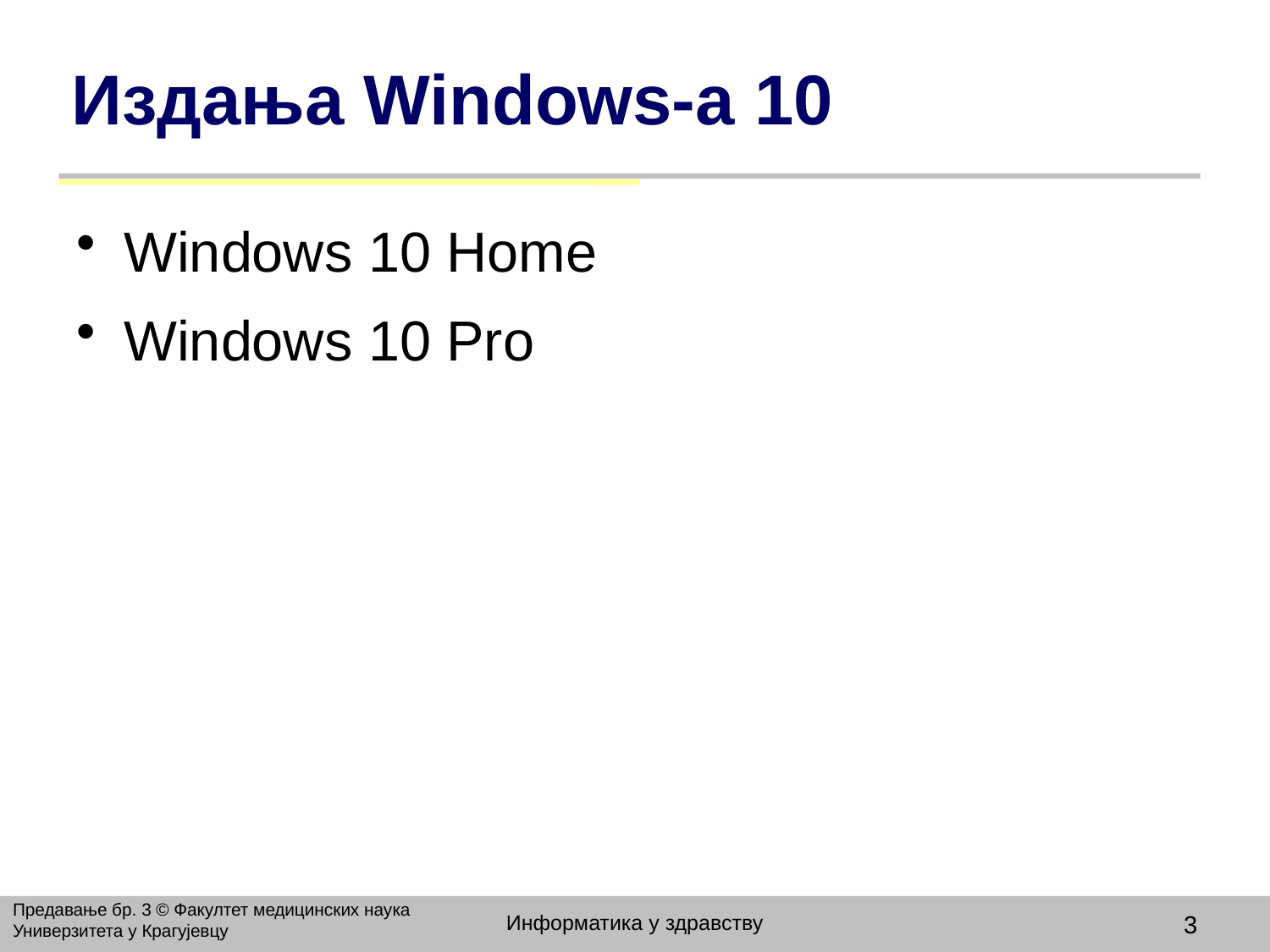

# Издања Windows-а 10
Windows 10 Home
Windows 10 Pro
Предавање бр. 3 © Факултет медицинских наука Универзитета у Крагујевцу
Информатика у здравству
3